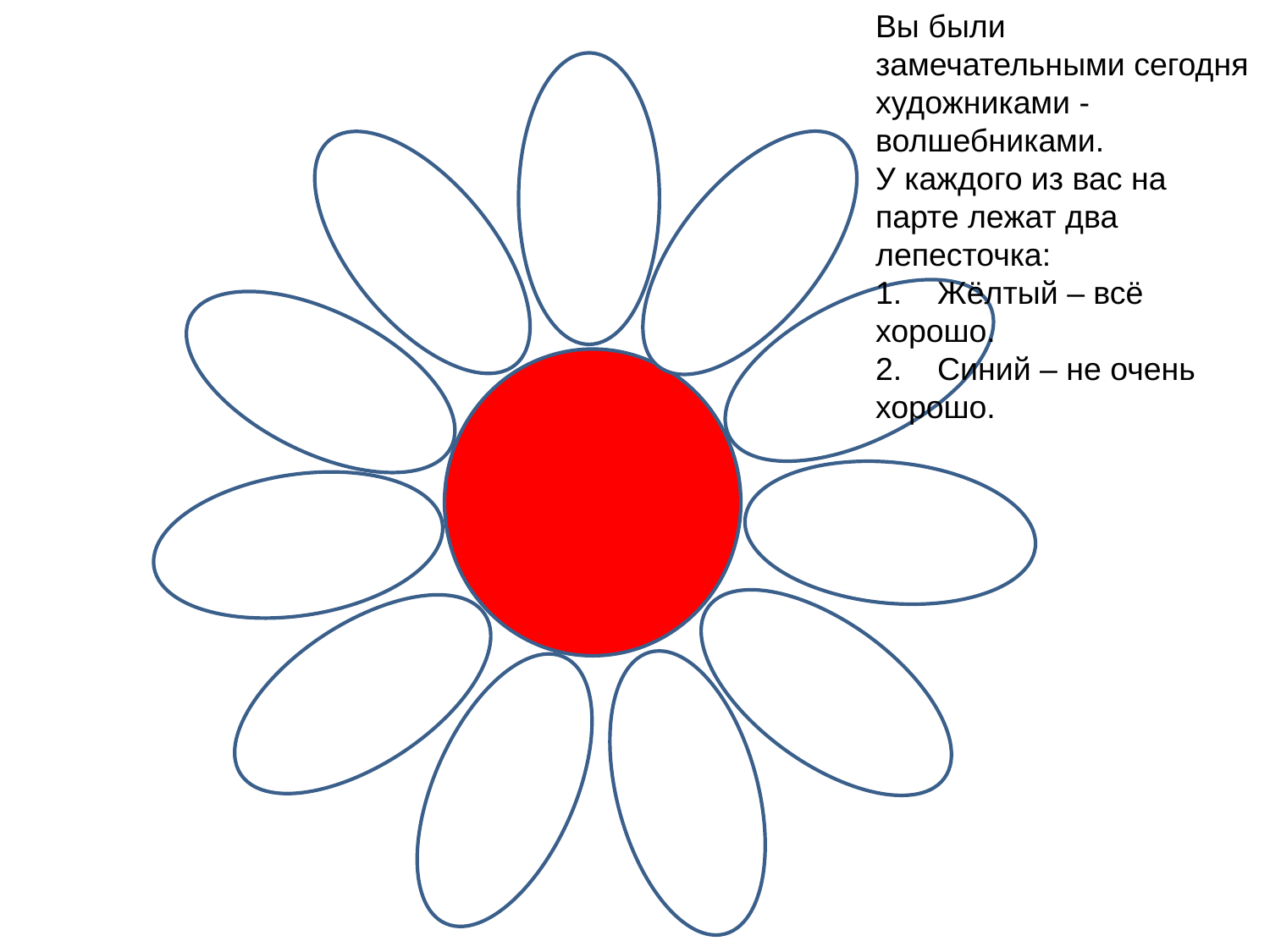

Вы были замечательными сегодня художниками - волшебниками.
У каждого из вас на парте лежат два лепесточка:
1.    Жёлтый – всё хорошо.
2.    Синий – не очень хорошо.